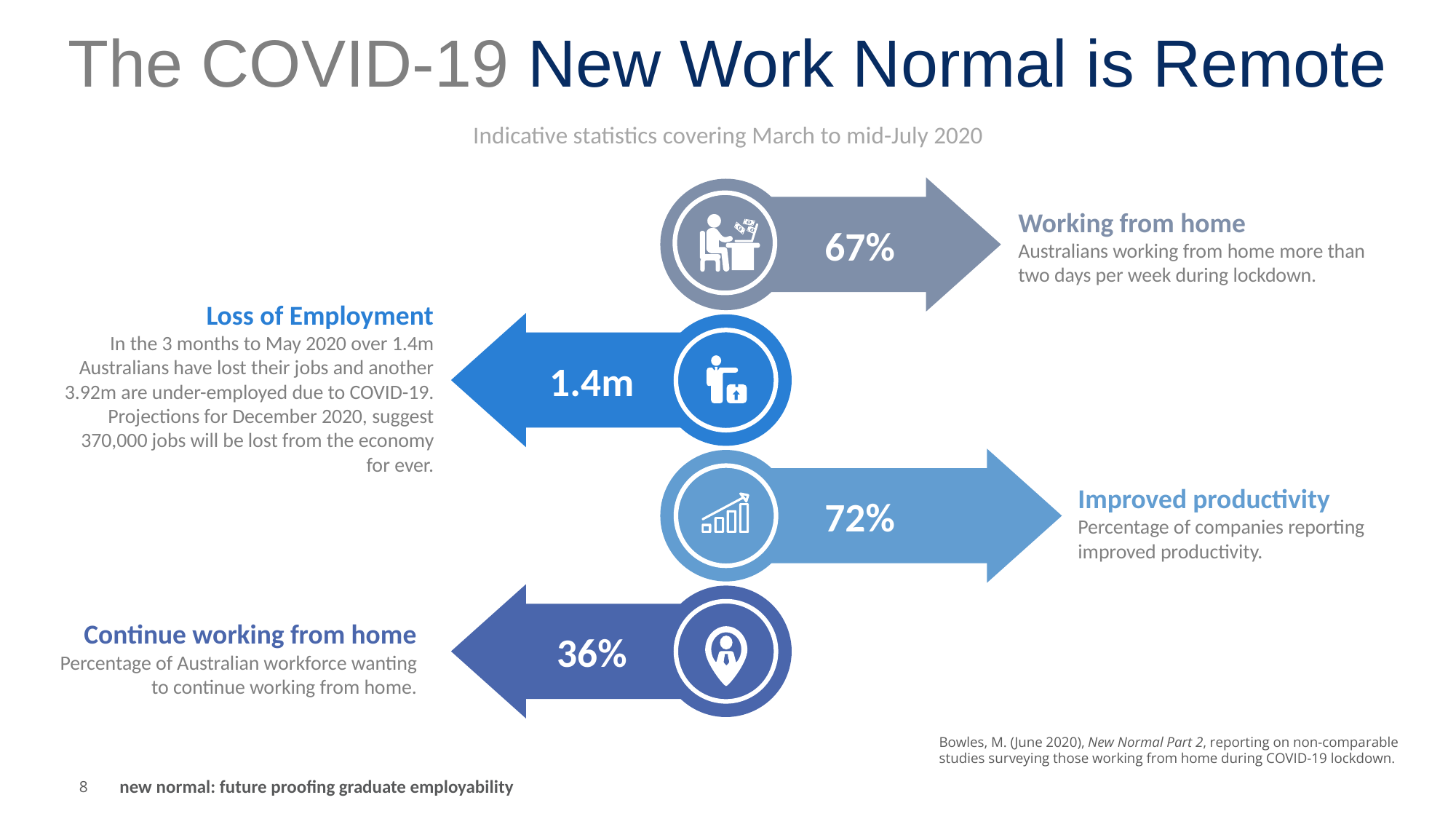

# The COVID-19 New Work Normal is Remote
Indicative statistics covering March to mid-July 2020

Working from home
Australians working from home more than two days per week during lockdown.

67%

Loss of Employment
In the 3 months to May 2020 over 1.4m Australians have lost their jobs and another 3.92m are under-employed due to COVID-19. Projections for December 2020, suggest 370,000 jobs will be lost from the economy for ever.

1.4m

Improved productivity
Percentage of companies reporting improved productivity.
72%

Continue working from home
Percentage of Australian workforce wanting to continue working from home.

36%
Bowles, M. (June 2020), New Normal Part 2, reporting on non-comparable studies surveying those working from home during COVID-19 lockdown.